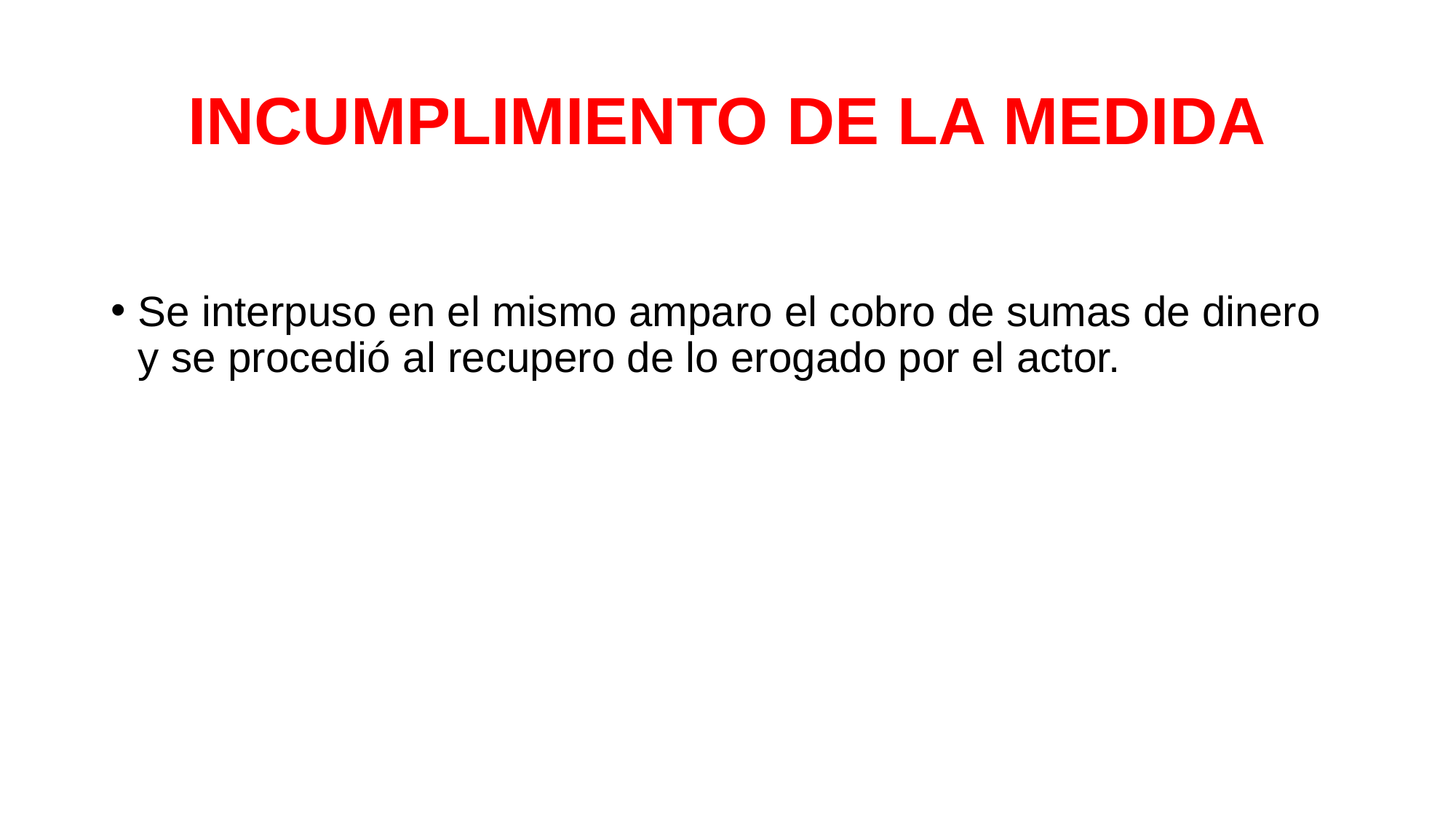

# INCUMPLIMIENTO DE LA MEDIDA

Se interpuso en el mismo amparo el cobro de sumas de dinero y se procedió al recupero de lo erogado por el actor.